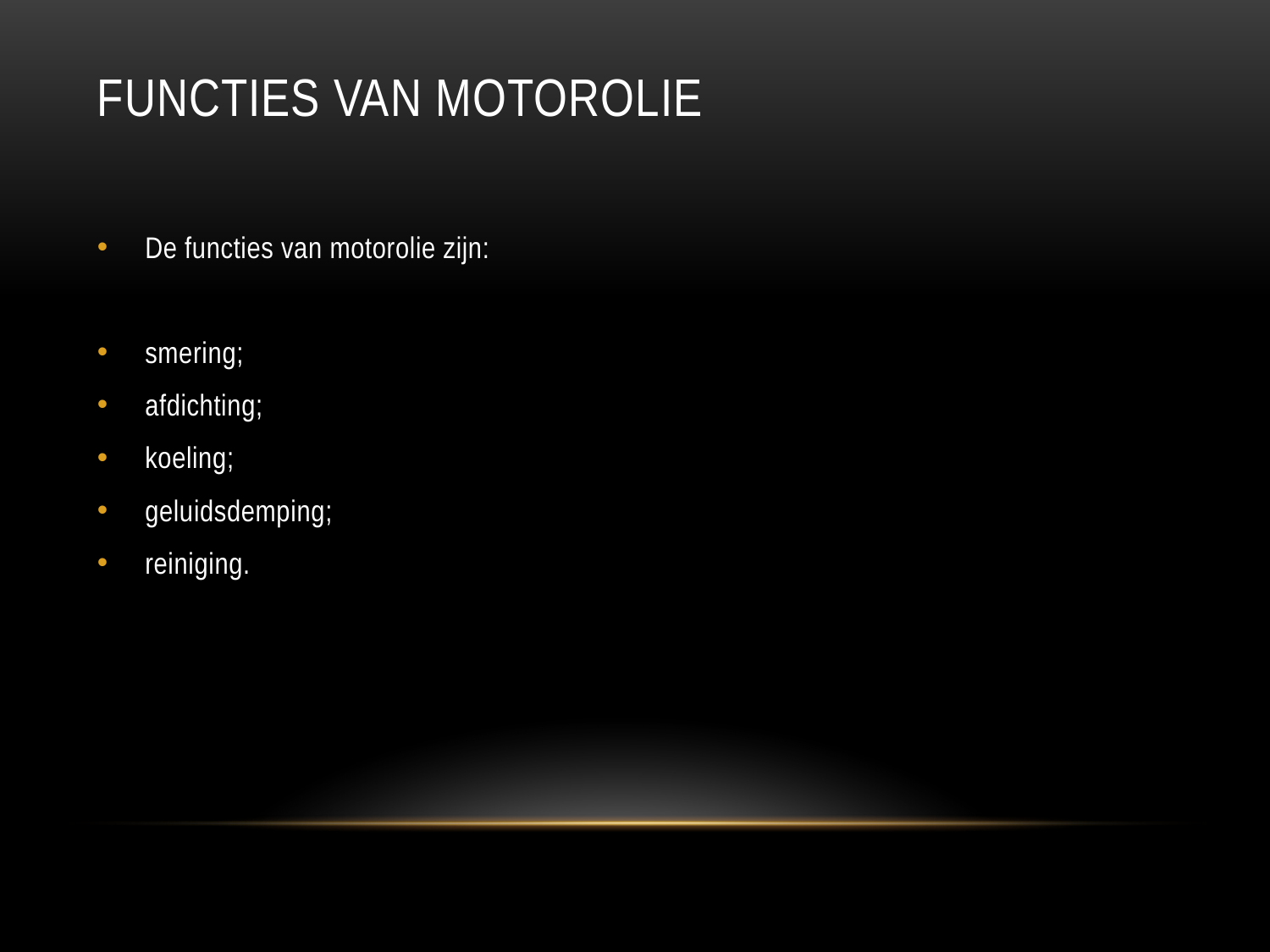

# Functies van motorolie
De functies van motorolie zijn:

smering;
afdichting;
koeling;
geluidsdemping;
reiniging.